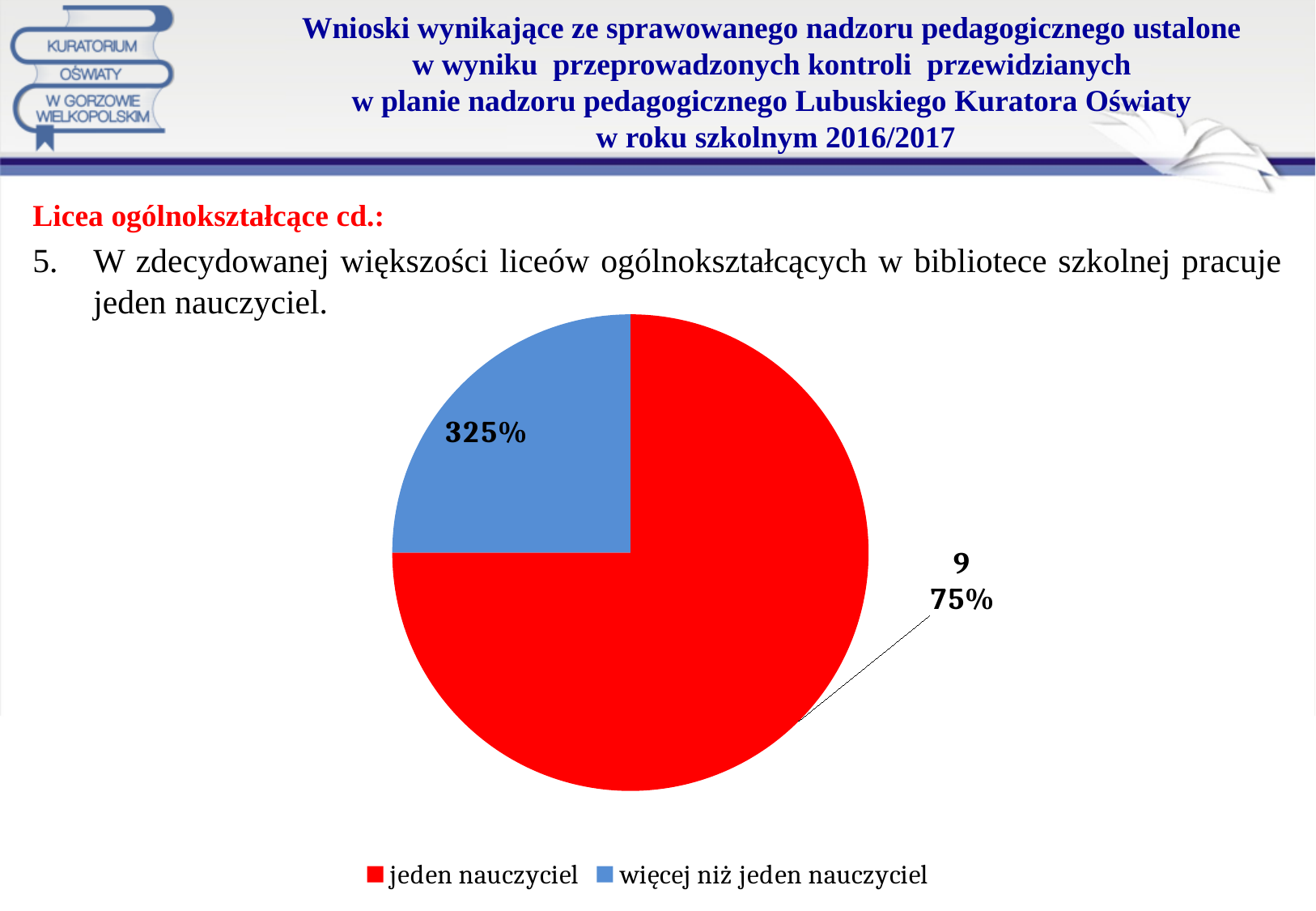

# Wnioski wynikające ze sprawowanego nadzoru pedagogicznego ustalone w wyniku  przeprowadzonych kontroli  przewidzianych w planie nadzoru pedagogicznego Lubuskiego Kuratora Oświaty w roku szkolnym 2016/2017
Licea ogólnokształcące cd.:
W zdecydowanej większości liceów ogólnokształcących w bibliotece szkolnej pracuje jeden nauczyciel.

### Chart

| Category |  |
|---|---|
| jeden nauczyciel | 9.0 |
| więcej niż jeden nauczyciel | 3.0 |